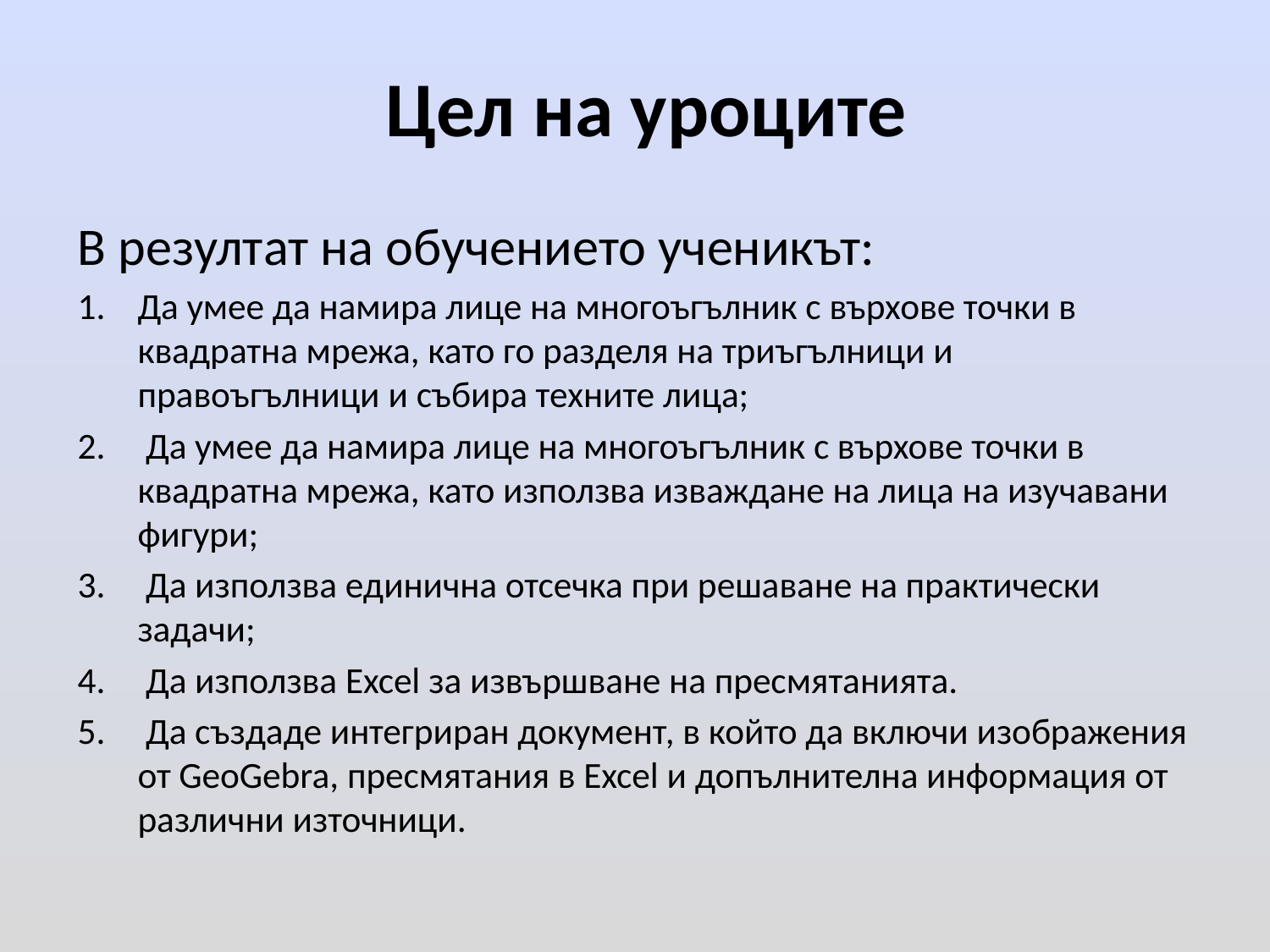

# Цел на уроците
В резултат на обучението ученикът:
Да умее да намира лице на многоъгълник с върхове точки в квадратна мрежа, като го разделя на триъгълници и правоъгълници и събира техните лица;
 Да умее да намира лице на многоъгълник с върхове точки в квадратна мрежа, като използва изваждане на лица на изучавани фигури;
 Да използва единична отсечка при решаване на практически задачи;
 Да използва Excel за извършване на пресмятанията.
 Да създаде интегриран документ, в който да включи изображения от GeoGebra, пресмятания в Excel и допълнителна информация от различни източници.